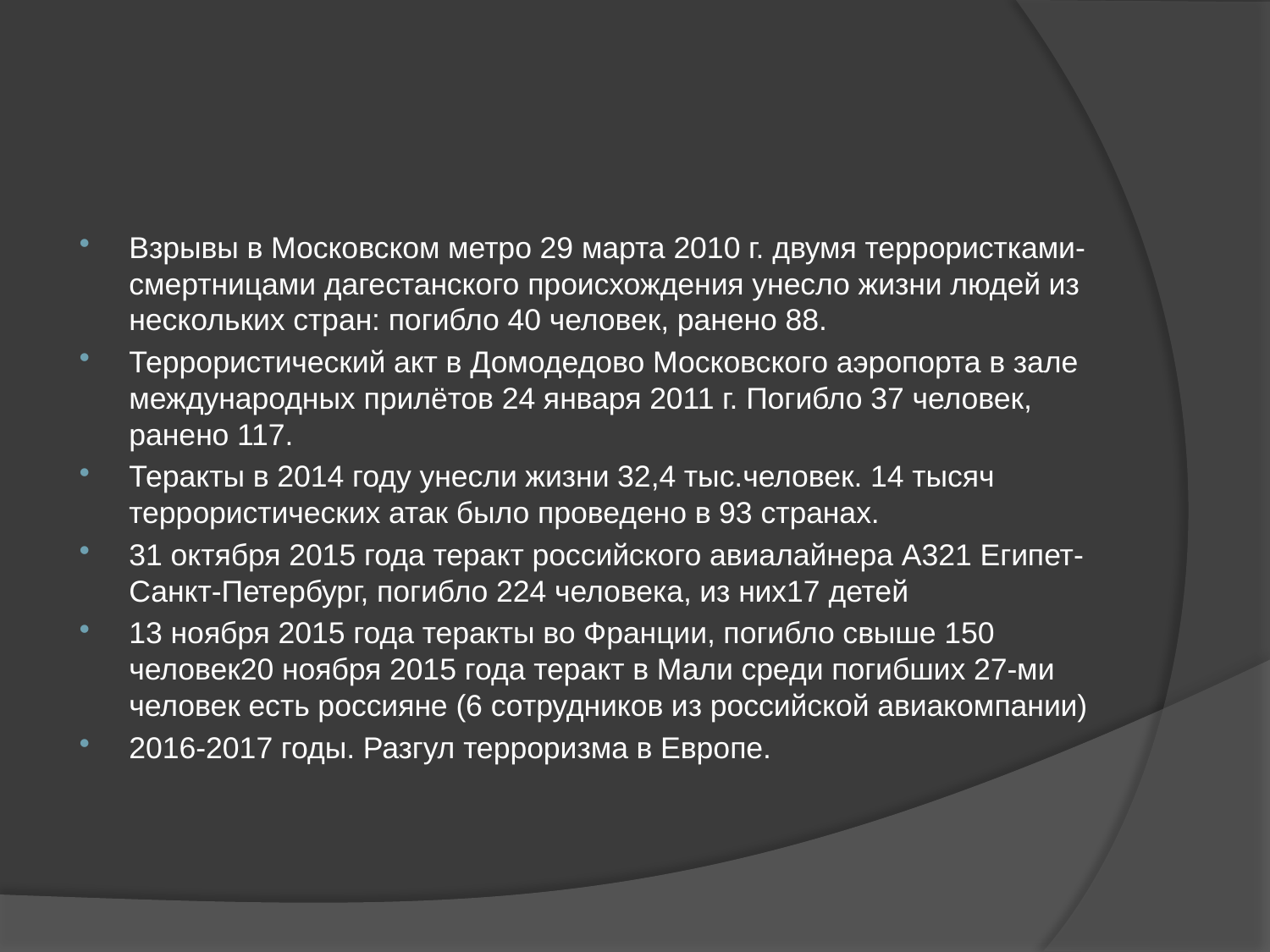

#
Взрывы в Московском метро 29 марта 2010 г. двумя террористками-смертницами дагестанского происхождения унесло жизни людей из нескольких стран: погибло 40 человек, ранено 88.
Террористический акт в Домодедово Московского аэропорта в зале международных прилётов 24 января 2011 г. Погибло 37 человек, ранено 117.
Теракты в 2014 году унесли жизни 32,4 тыс.человек. 14 тысяч террористических атак было проведено в 93 странах.
31 октября 2015 года теракт российского авиалайнера А321 Египет-Санкт-Петербург, погибло 224 человека, из них17 детей
13 ноября 2015 года теракты во Франции, погибло свыше 150 человек20 ноября 2015 года теракт в Мали среди погибших 27-ми человек есть россияне (6 сотрудников из российской авиакомпании)
2016-2017 годы. Разгул терроризма в Европе.